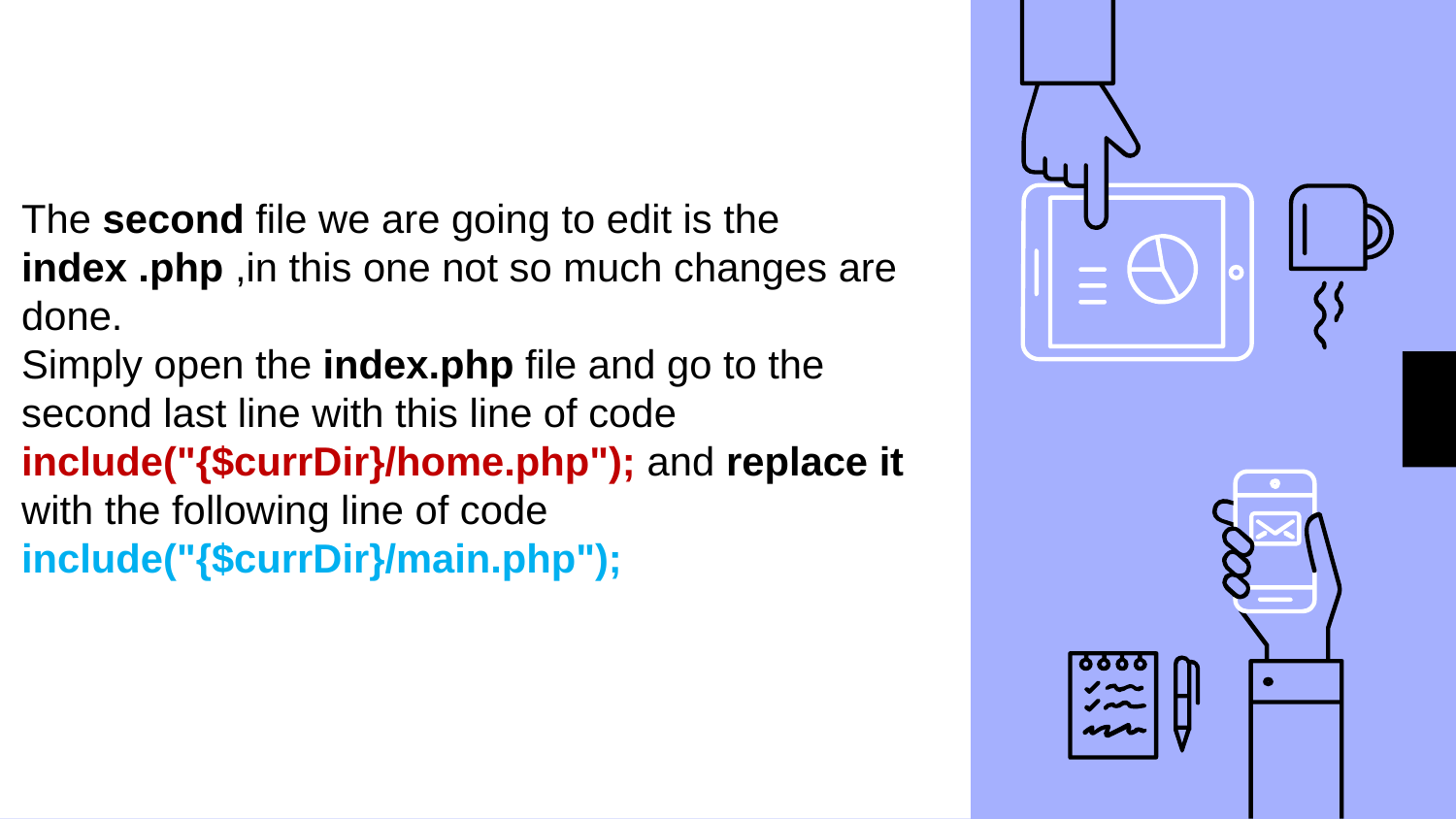

The second file we are going to edit is the index .php ,in this one not so much changes are done.
Simply open the index.php file and go to the second last line with this line of code include("{$currDir}/home.php"); and replace it with the following line of code include("{$currDir}/main.php");
14